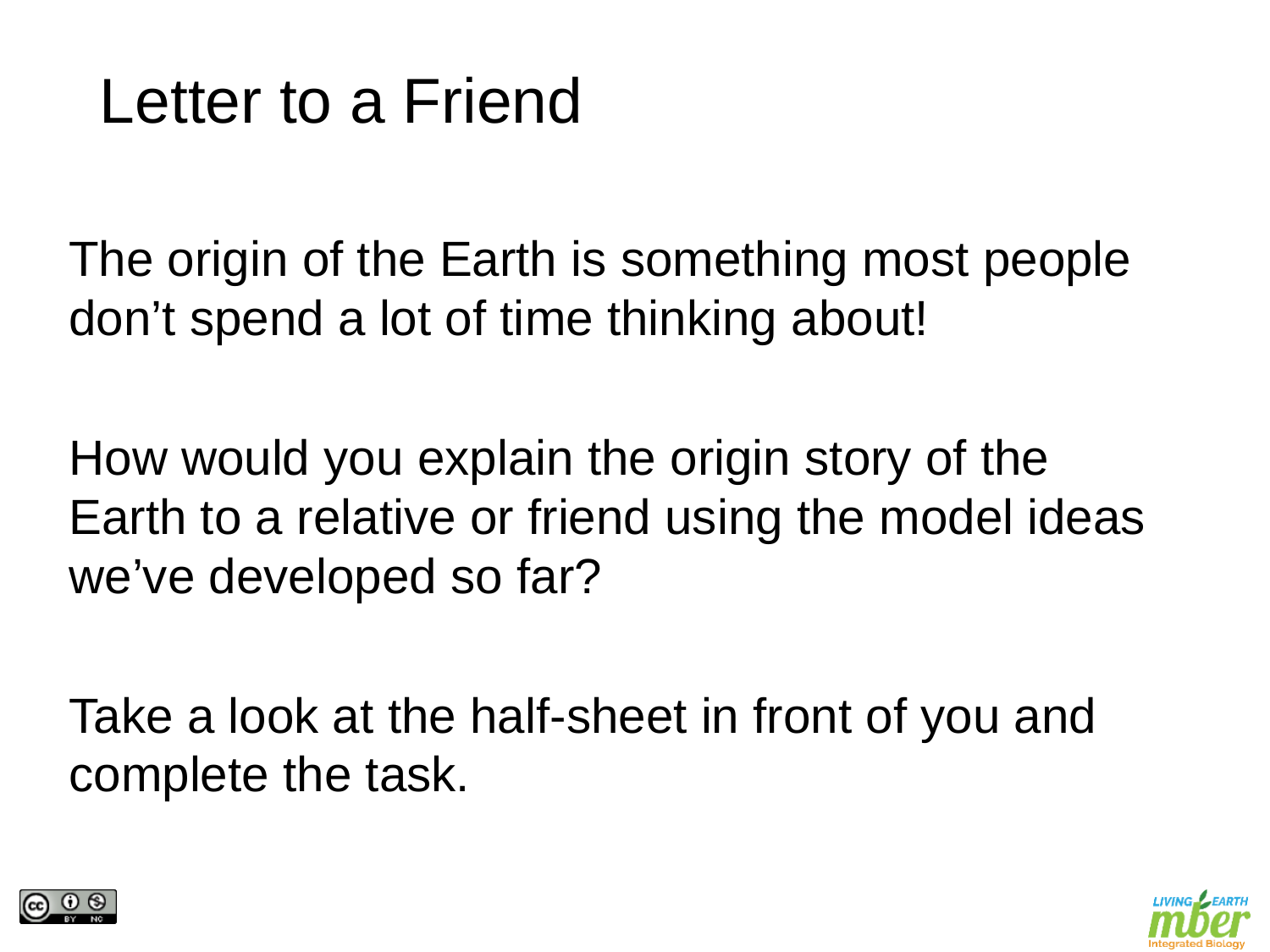

Letter to a Friend
The origin of the Earth is something most people don’t spend a lot of time thinking about!

How would you explain the origin story of the Earth to a relative or friend using the model ideas we’ve developed so far?

Take a look at the half-sheet in front of you and complete the task.